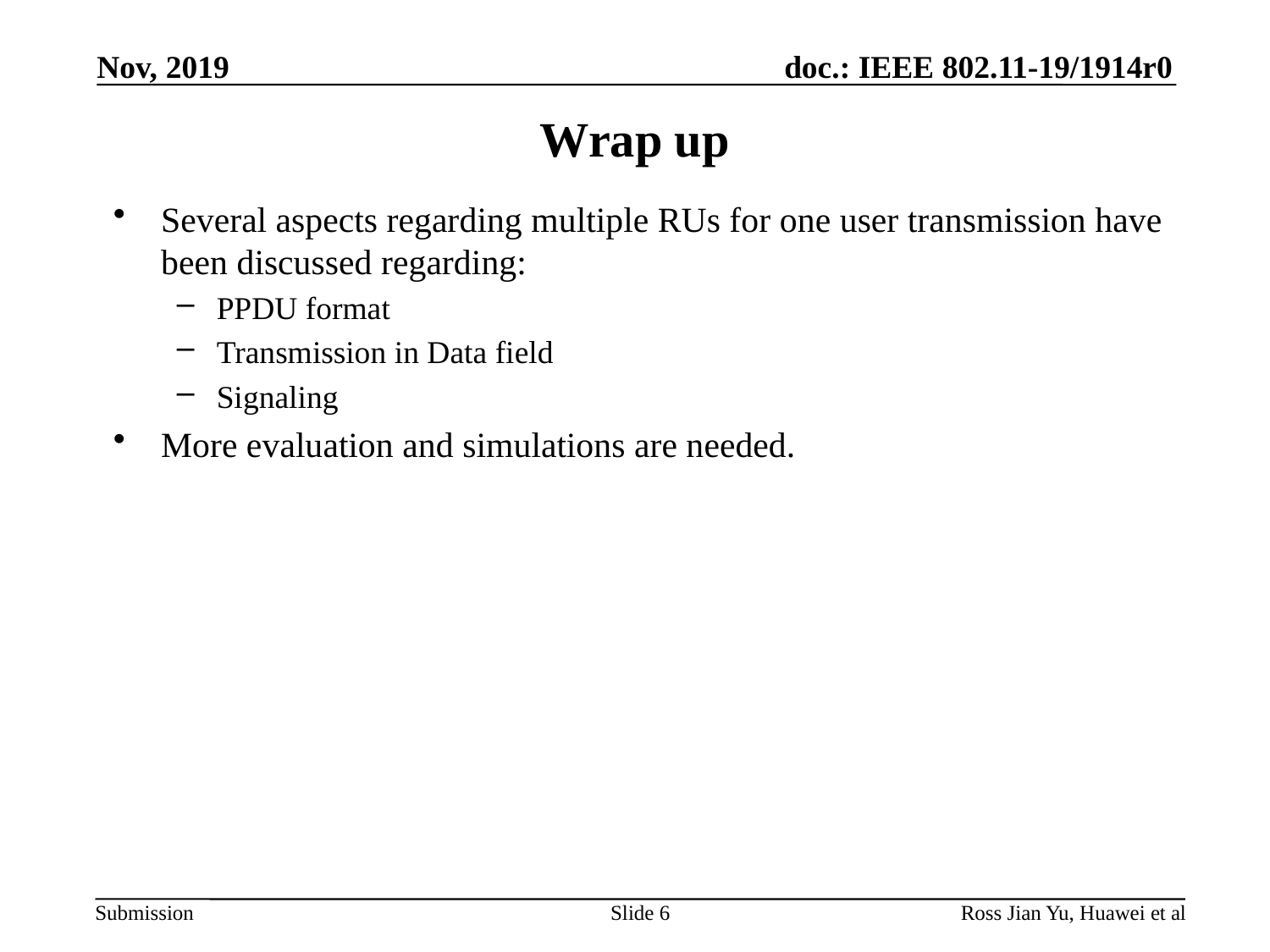

Nov, 2019
# Wrap up
Several aspects regarding multiple RUs for one user transmission have been discussed regarding:
PPDU format
Transmission in Data field
Signaling
More evaluation and simulations are needed.
Slide 6
Ross Jian Yu, Huawei et al